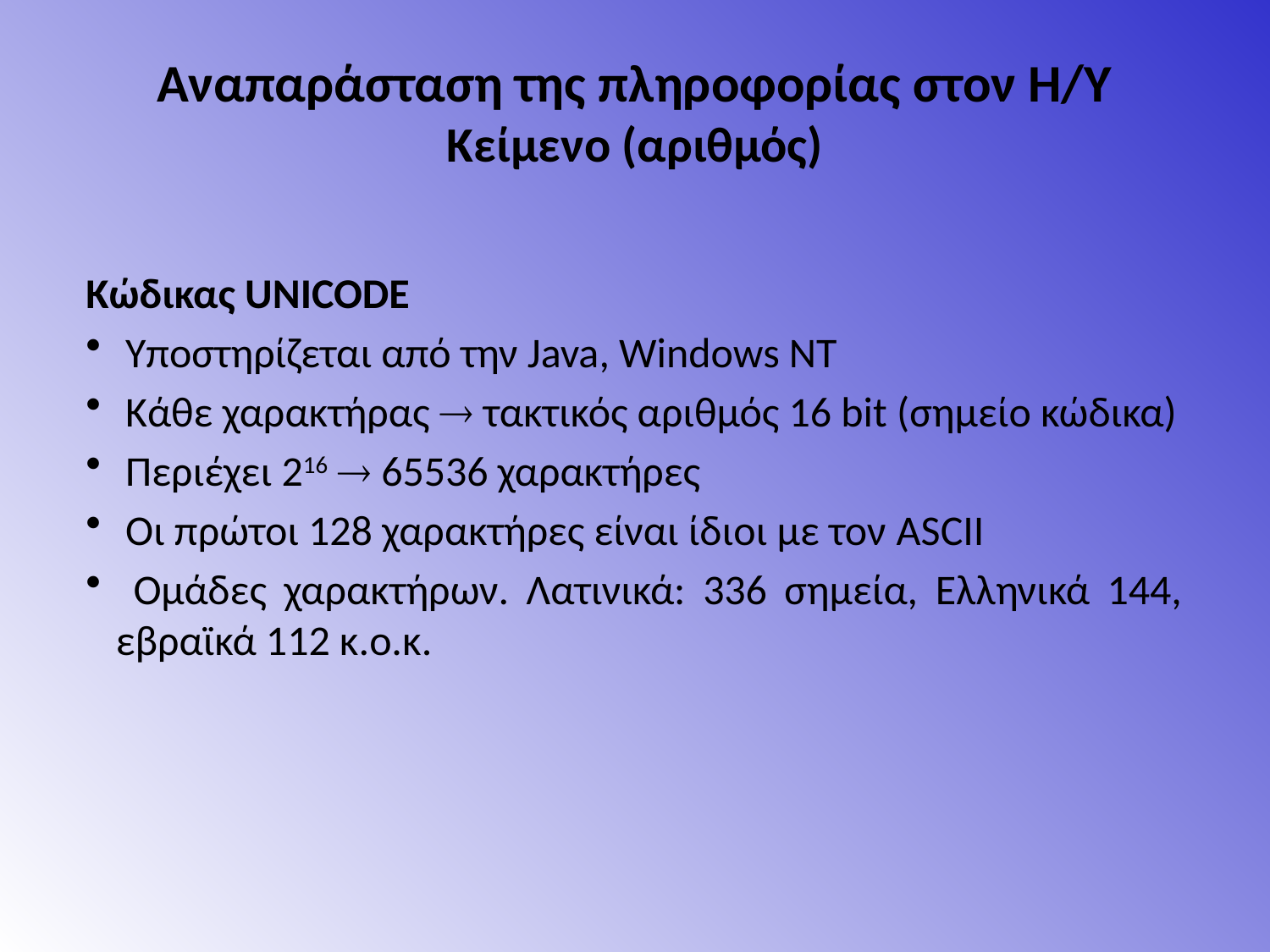

Αναπαράσταση της πληροφορίας στον Η/Υ
Κείμενο (αριθμός)
Κώδικας UNICODE
 Υποστηρίζεται από την Java, Windows NT
 Κάθε χαρακτήρας → τακτικός αριθμός 16 bit (σημείο κώδικα)
 Περιέχει 216 → 65536 χαρακτήρες
 Οι πρώτοι 128 χαρακτήρες είναι ίδιοι με τον ASCII
 Ομάδες χαρακτήρων. Λατινικά: 336 σημεία, Ελληνικά 144, εβραϊκά 112 κ.ο.κ.